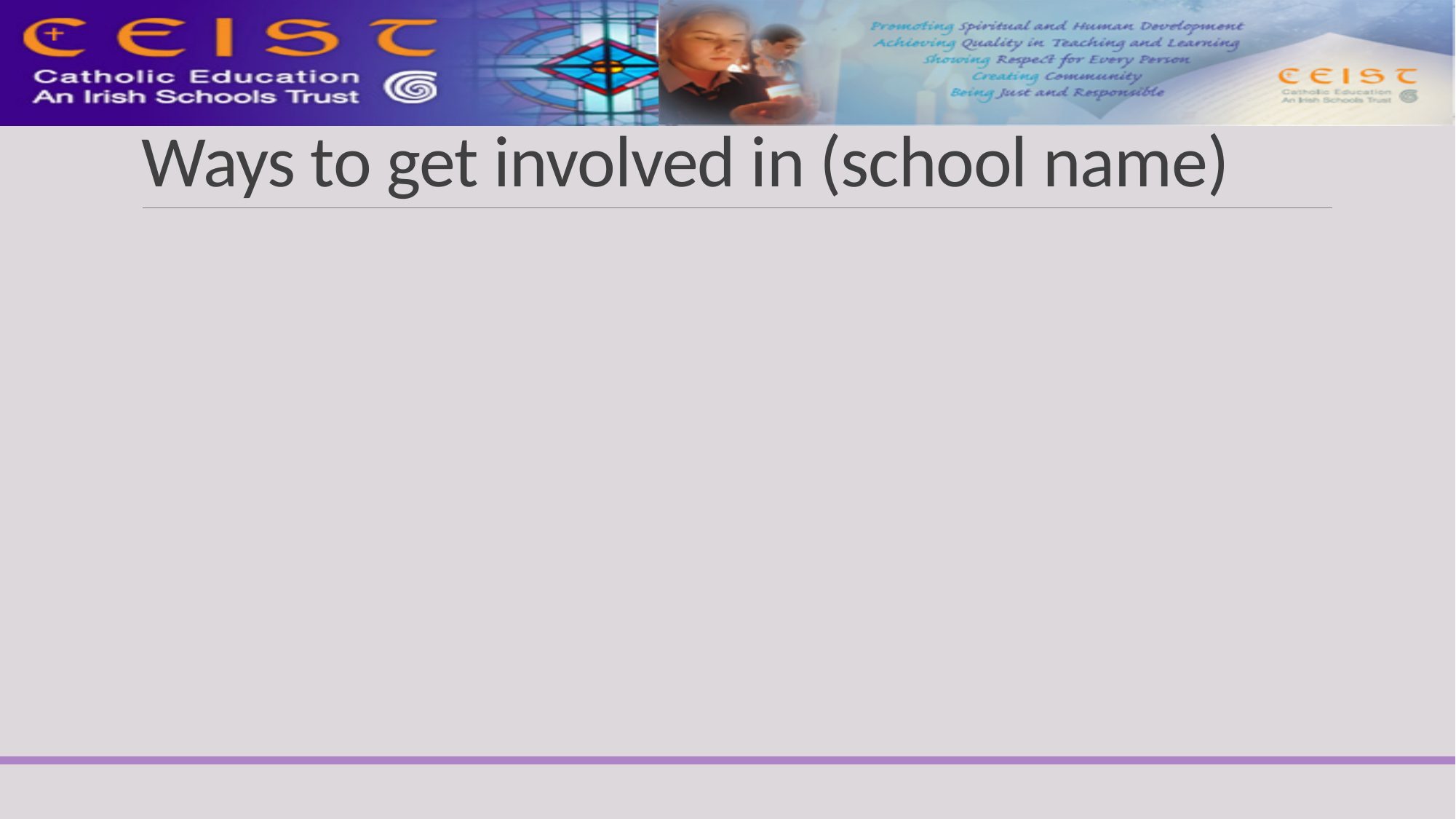

# Ways to get involved in (school name)